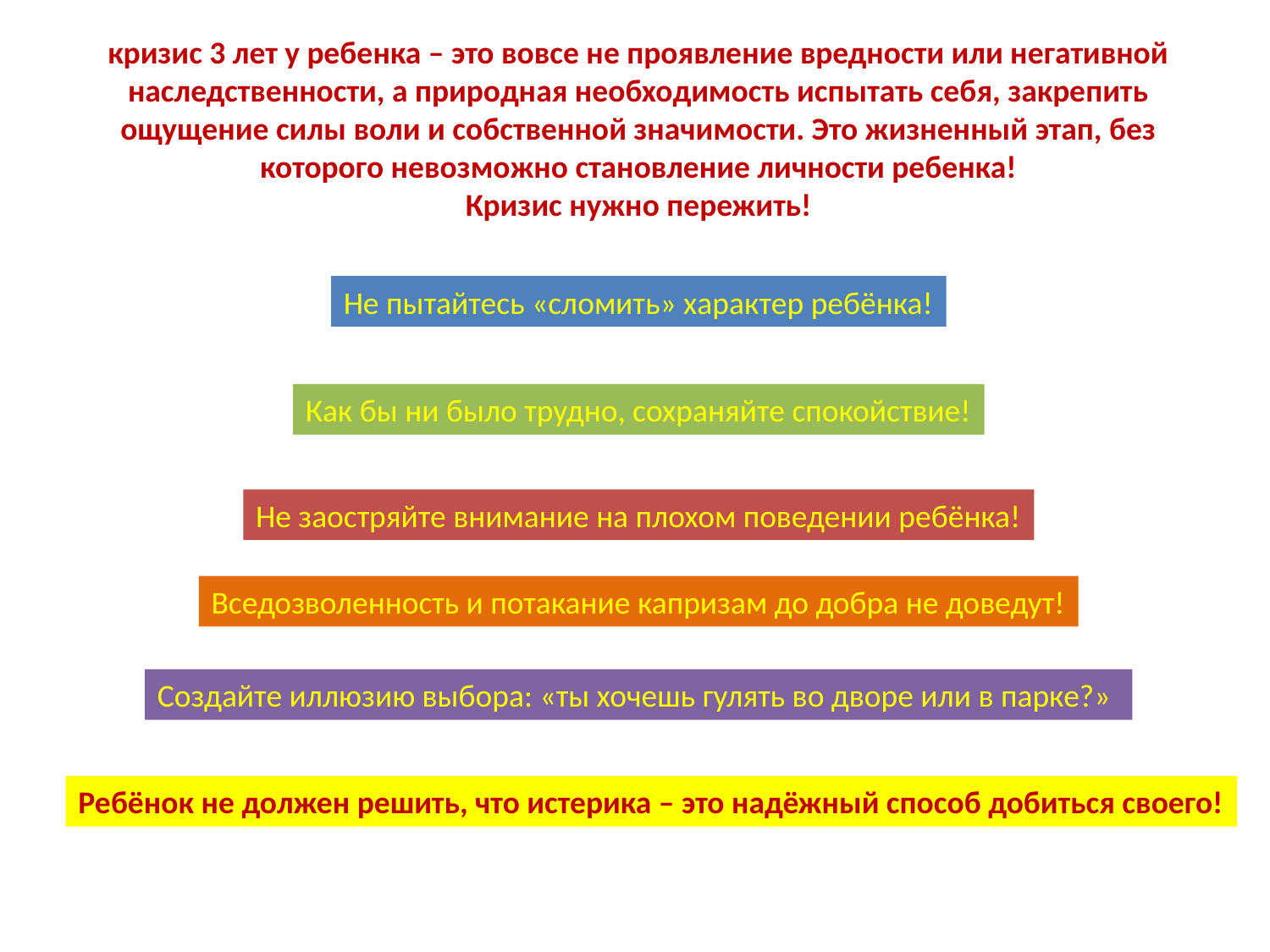

кризис 3 лет у ребенка – это вовсе не проявление вредности или негативной наследственности, а природная необходимость испытать себя, закрепить ощущение силы воли и собственной значимости. Это жизненный этап, без которого невозможно становление личности ребенка!
Кризис нужно пережить!
Не пытайтесь «сломить» характер ребёнка!
Как бы ни было трудно, сохраняйте спокойствие!
Не заостряйте внимание на плохом поведении ребёнка!
Вседозволенность и потакание капризам до добра не доведут!
Создайте иллюзию выбора: «ты хочешь гулять во дворе или в парке?»
Ребёнок не должен решить, что истерика – это надёжный способ добиться своего!